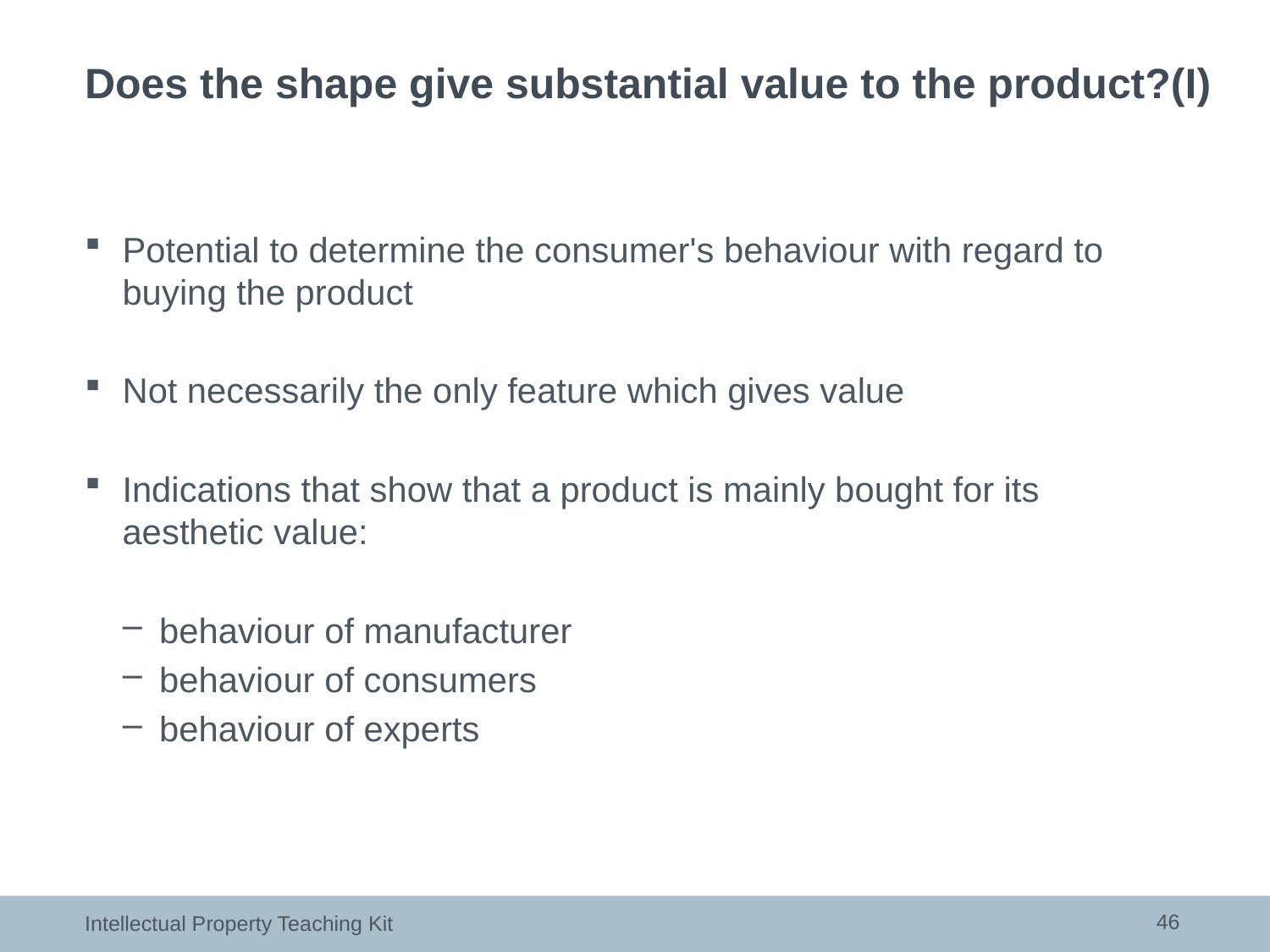

# Does the shape give substantial value to the product?(I)
Potential to determine the consumer's behaviour with regard to buying the product

Not necessarily the only feature which gives value

Indications that show that a product is mainly bought for its aesthetic value:

behaviour of manufacturer
behaviour of consumers
behaviour of experts
46
Intellectual Property Teaching Kit